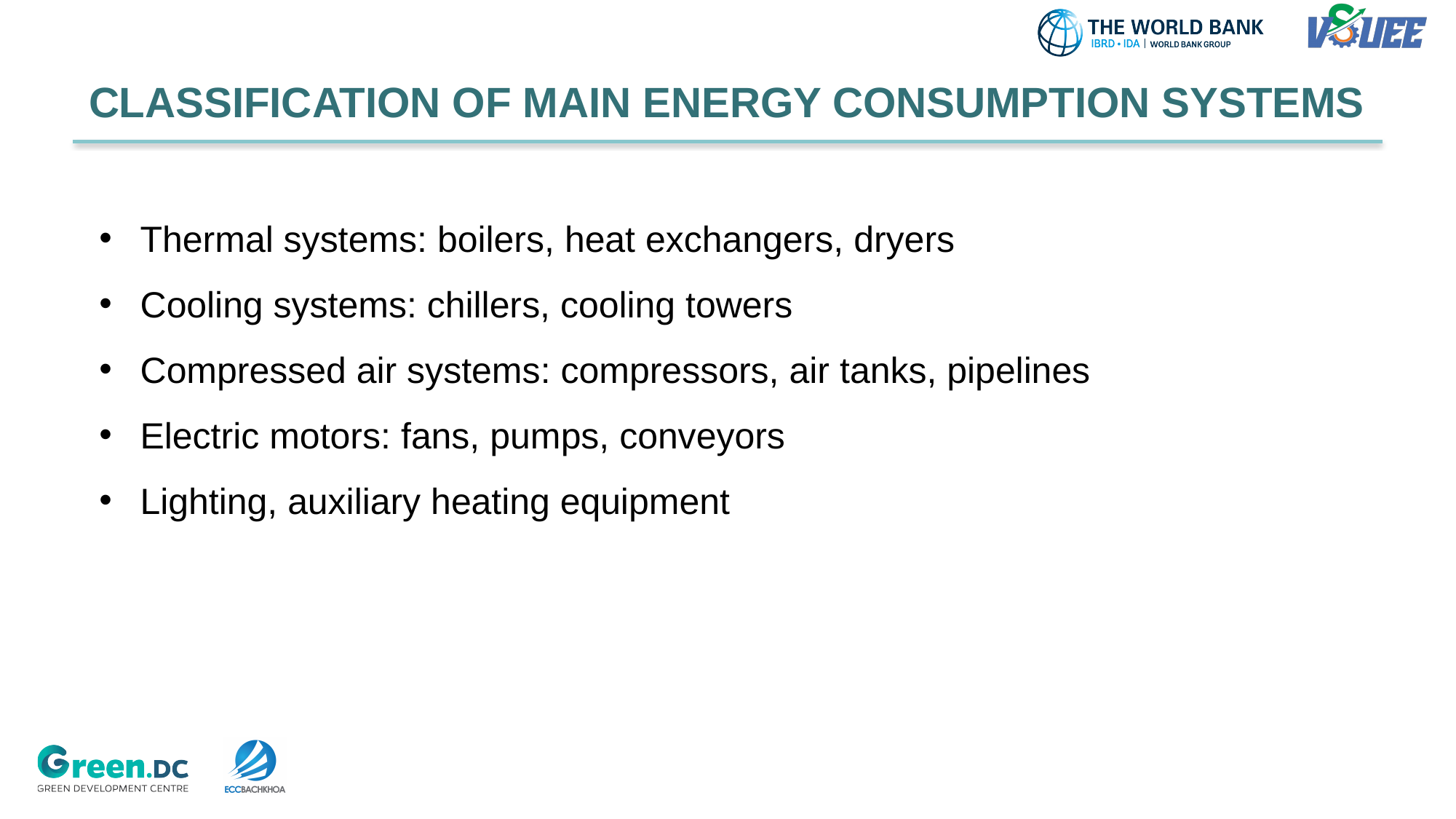

# CLASSIFICATION OF MAIN ENERGY CONSUMPTION SYSTEMS
Thermal systems: boilers, heat exchangers, dryers
Cooling systems: chillers, cooling towers
Compressed air systems: compressors, air tanks, pipelines
Electric motors: fans, pumps, conveyors
Lighting, auxiliary heating equipment